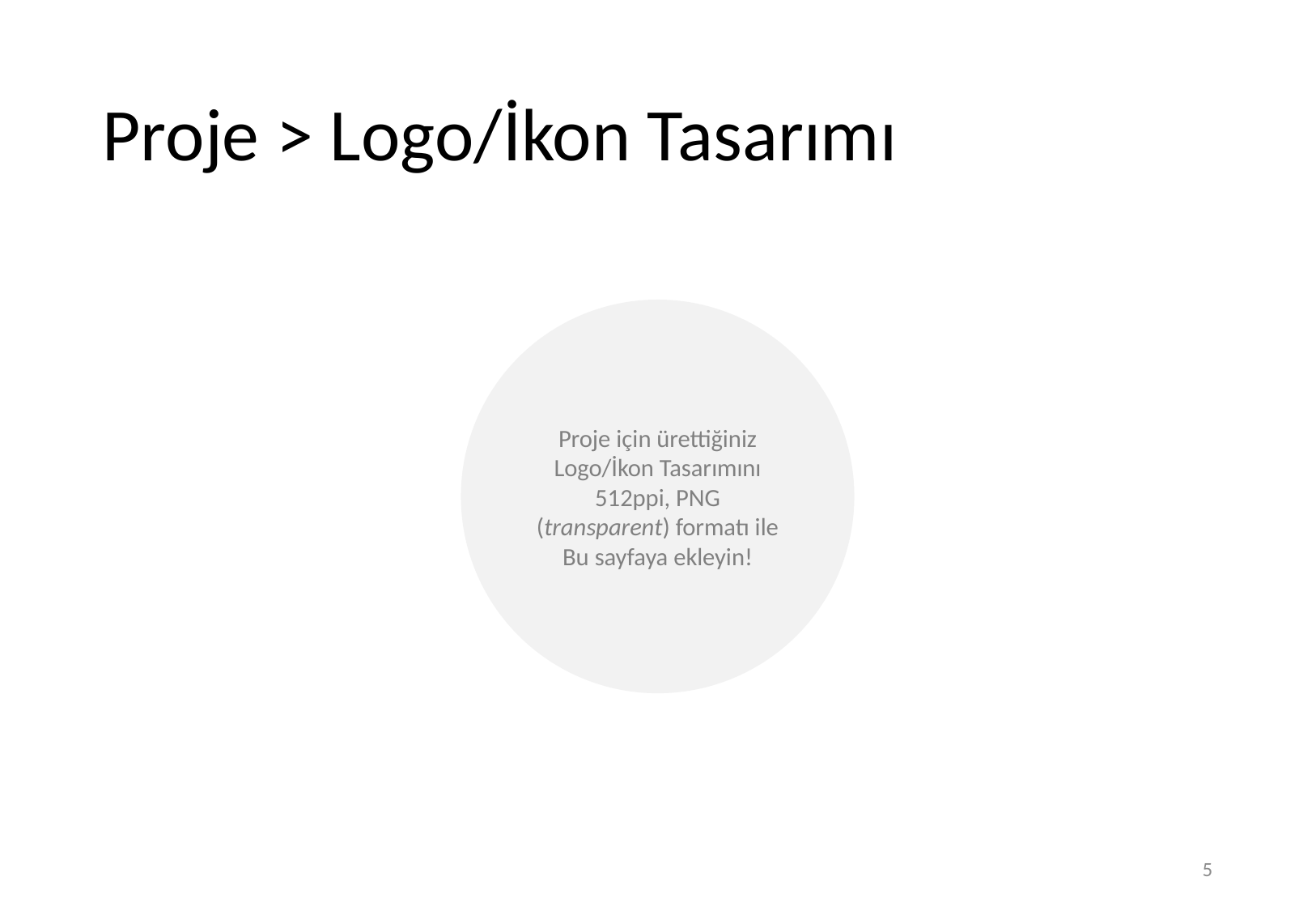

# Proje > Logo/İkon Tasarımı
Proje için ürettiğiniz
Logo/İkon Tasarımını
512ppi, PNG (transparent) formatı ile
Bu sayfaya ekleyin!
5